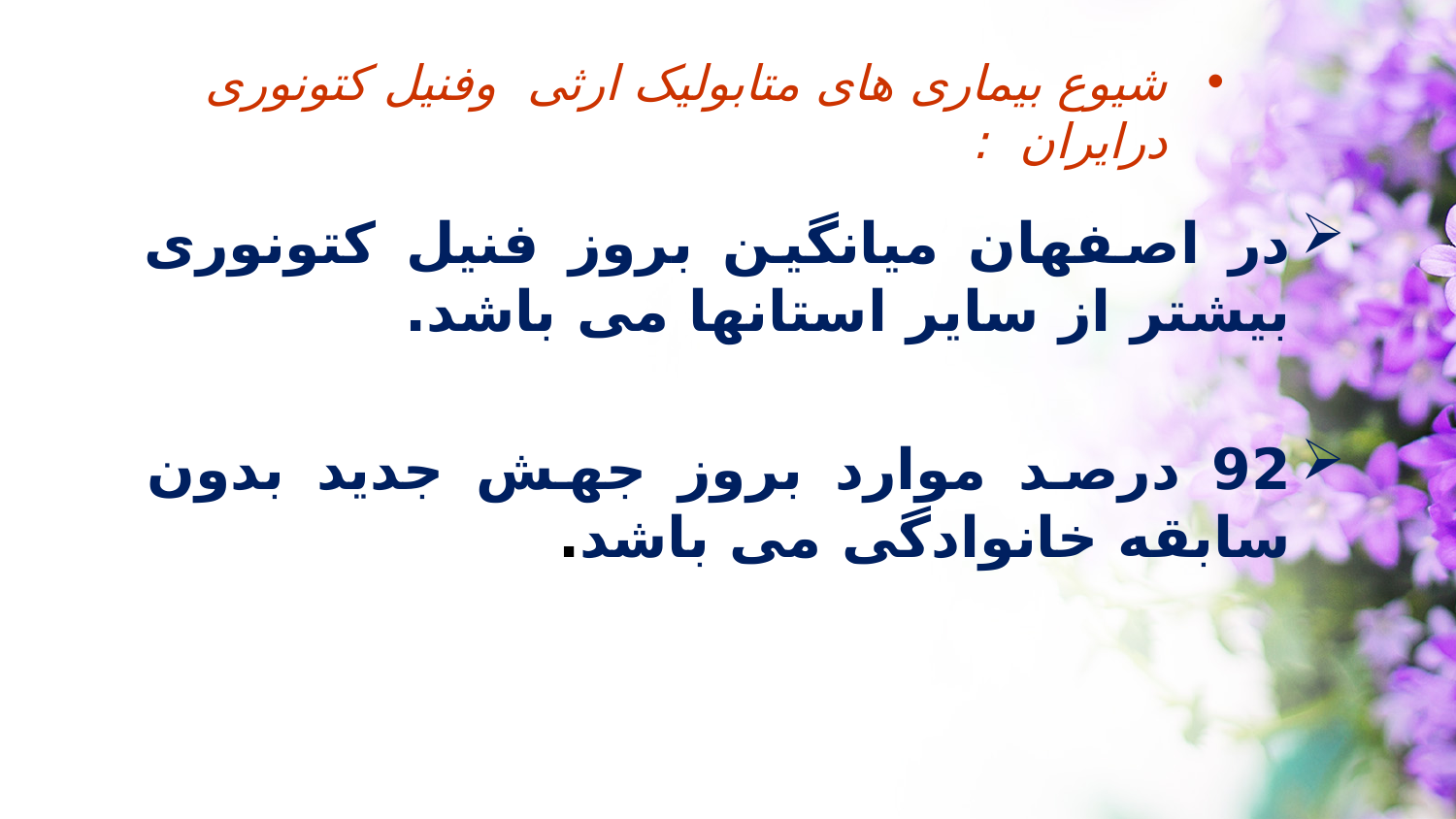

شیوع بیماری های متابولیک ارثی  وفنیل کتونوری درایران  :
در اصفهان میانگین بروز فنیل کتونوری بیشتر از سایر استانها می باشد.

92 درصد موارد بروز جهش جدید بدون سابقه خانوادگی می باشد.